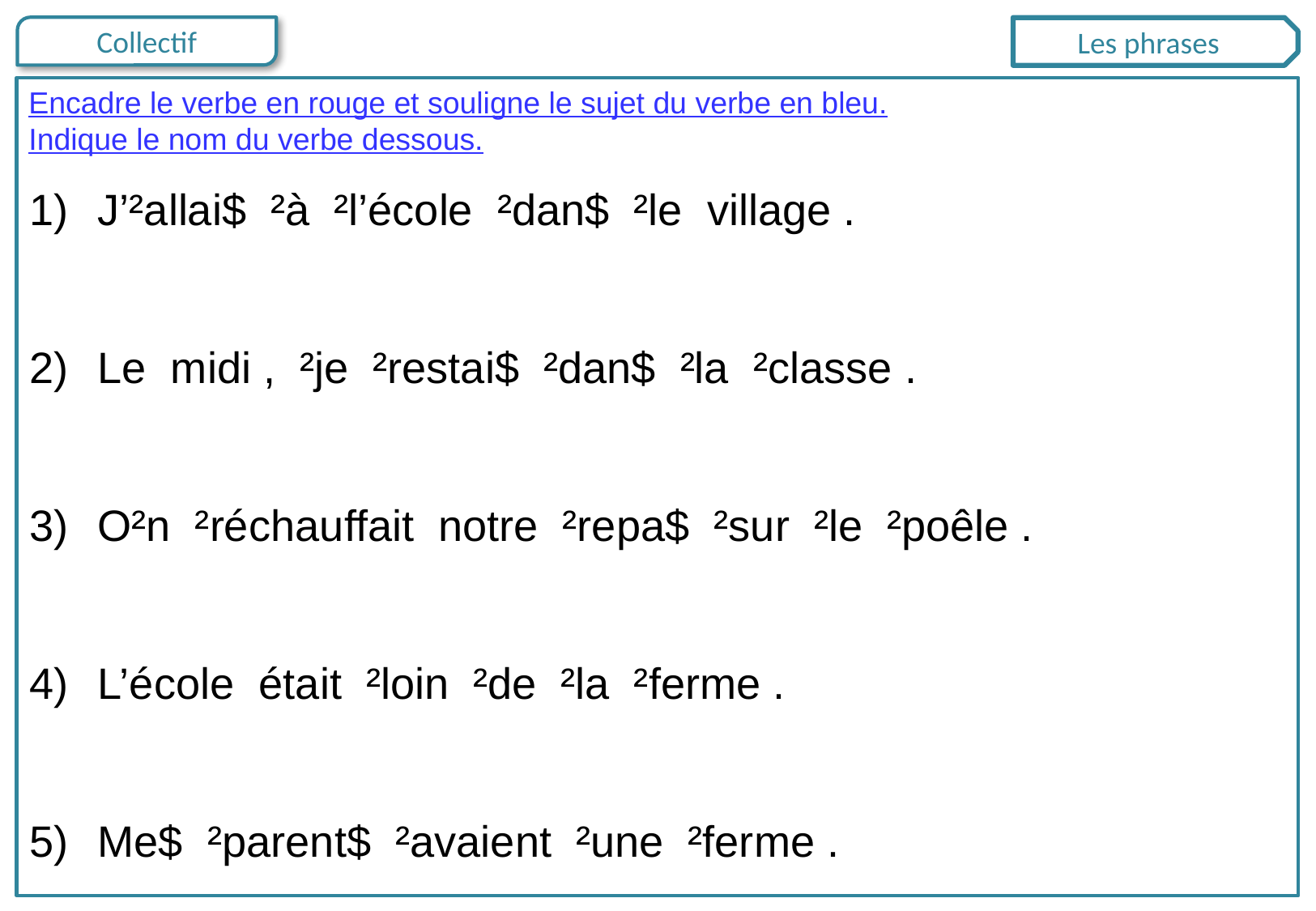

Les phrases
Encadre le verbe en rouge et souligne le sujet du verbe en bleu.
Indique le nom du verbe dessous.
J’²allai$  ²à  ²l’école  ²dan$  ²le  village .
Le  midi ,  ²je  ²restai$  ²dan$  ²la  ²classe .
O²n  ²réchauffait  notre  ²repa$  ²sur  ²le  ²poêle .
L’école  était  ²loin  ²de  ²la  ²ferme .
Me$  ²parent$  ²avaient  ²une  ²ferme .